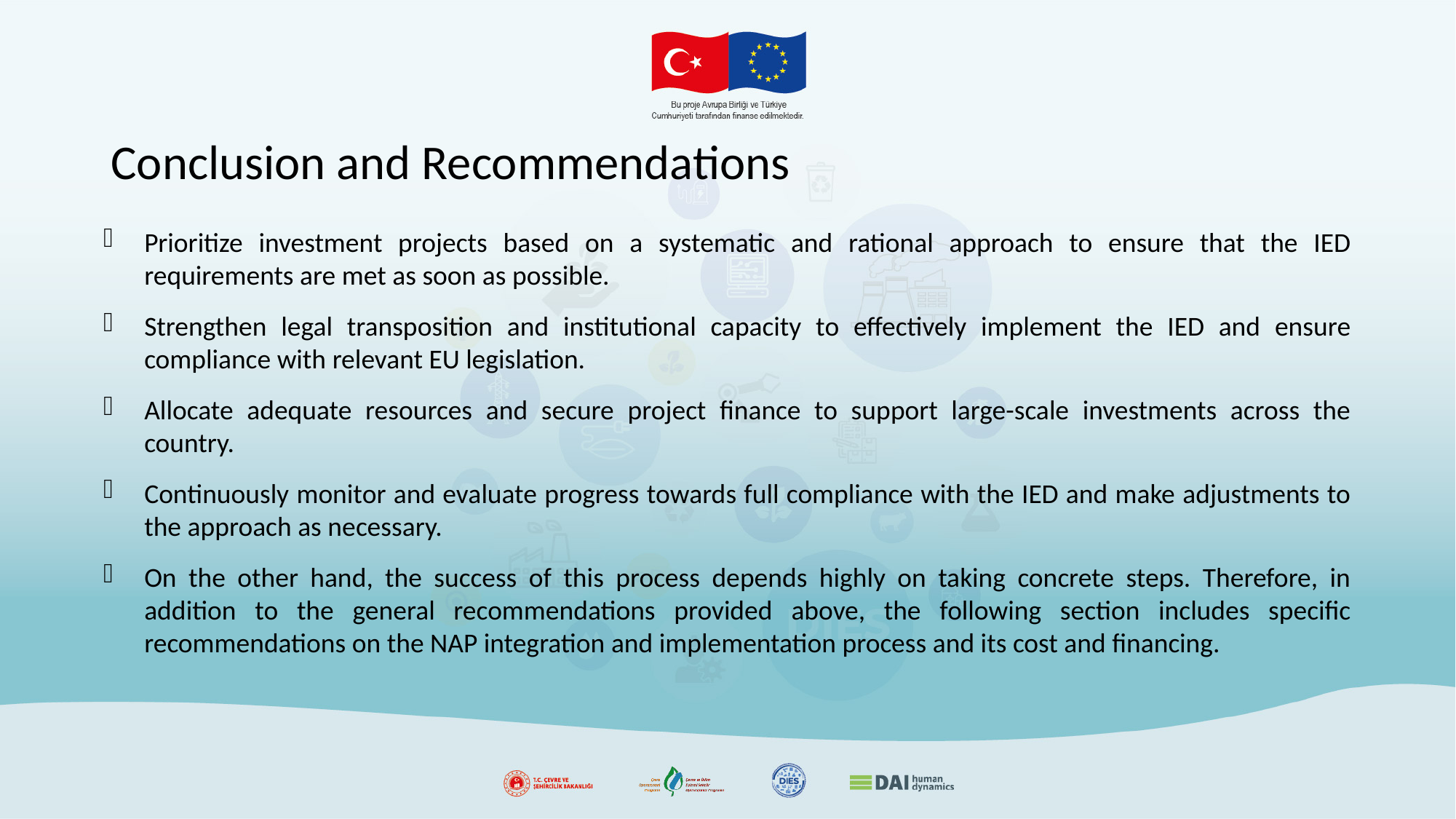

# Conclusion and Recommendations
Prioritize investment projects based on a systematic and rational approach to ensure that the IED requirements are met as soon as possible.
Strengthen legal transposition and institutional capacity to effectively implement the IED and ensure compliance with relevant EU legislation.
Allocate adequate resources and secure project finance to support large-scale investments across the country.
Continuously monitor and evaluate progress towards full compliance with the IED and make adjustments to the approach as necessary.
On the other hand, the success of this process depends highly on taking concrete steps. Therefore, in addition to the general recommendations provided above, the following section includes specific recommendations on the NAP integration and implementation process and its cost and financing.